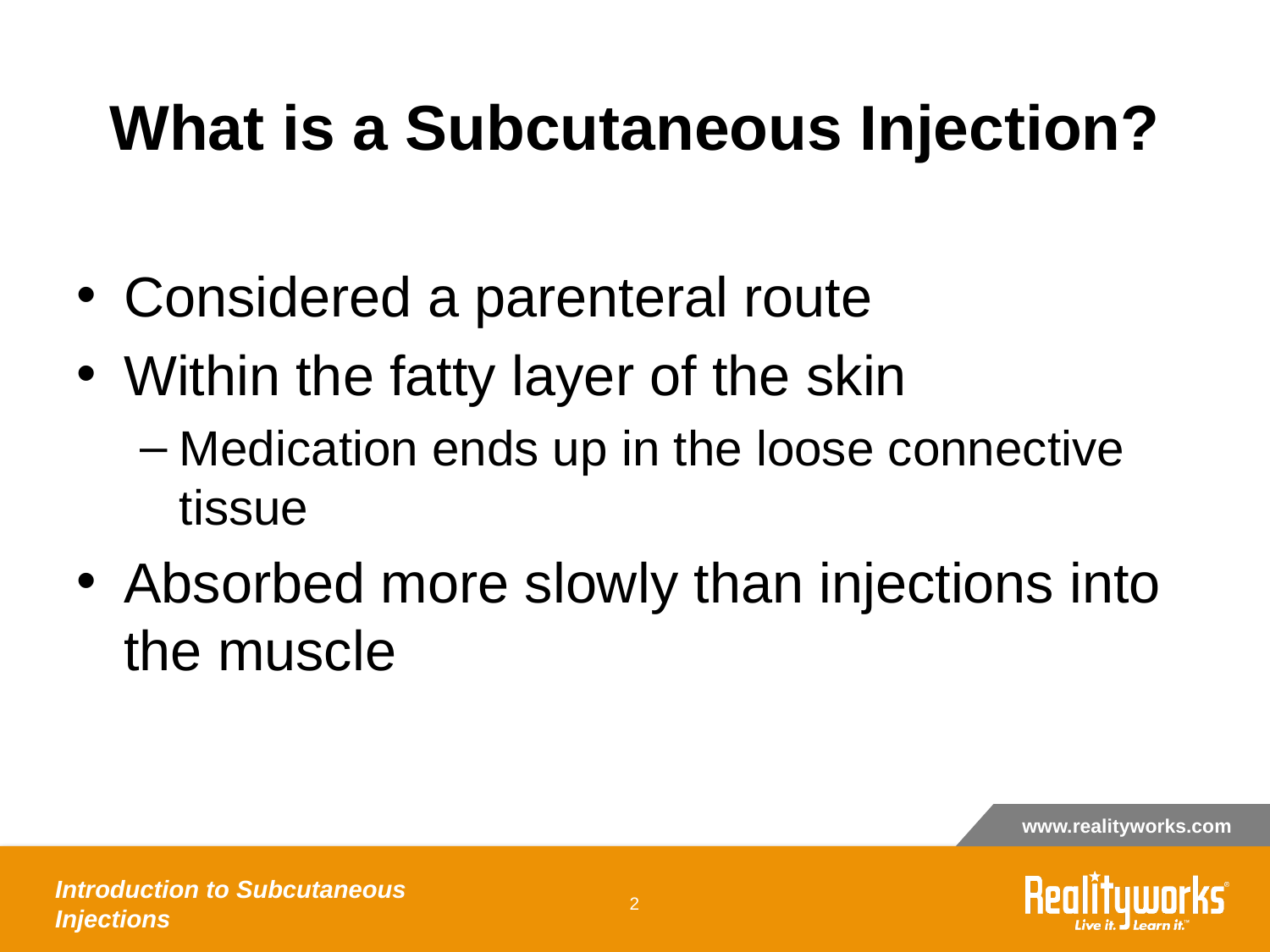

# What is a Subcutaneous Injection?
Considered a parenteral route
Within the fatty layer of the skin
Medication ends up in the loose connective tissue
Absorbed more slowly than injections into the muscle
Introduction to Subcutaneous Injections
2